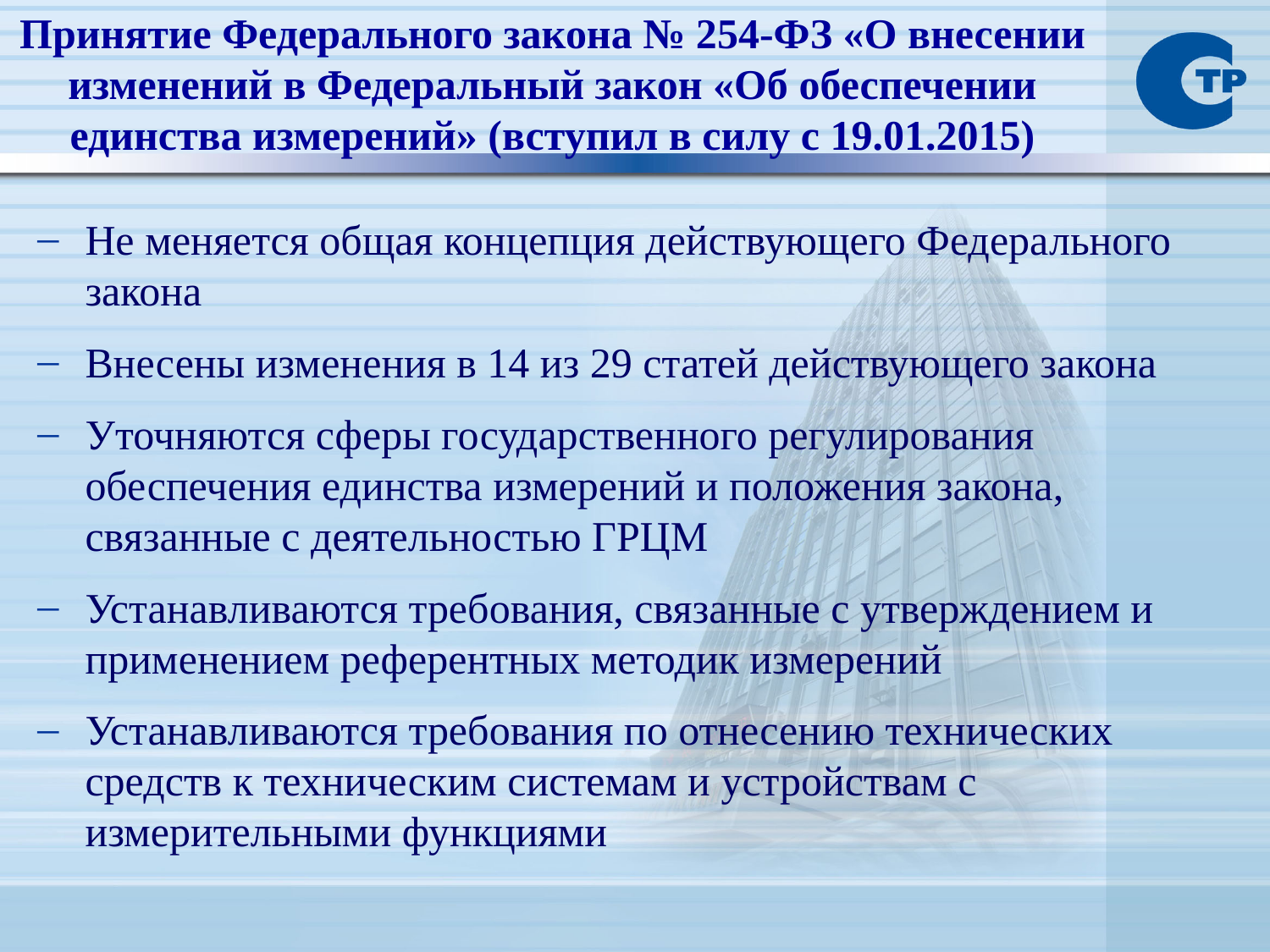

Принятие Федерального закона № 254-ФЗ «О внесении изменений в Федеральный закон «Об обеспечении единства измерений» (вступил в силу с 19.01.2015)
Не меняется общая концепция действующего Федерального закона
Внесены изменения в 14 из 29 статей действующего закона
Уточняются сферы государственного регулирования обеспечения единства измерений и положения закона, связанные с деятельностью ГРЦМ
Устанавливаются требования, связанные с утверждением и применением референтных методик измерений
Устанавливаются требования по отнесению технических средств к техническим системам и устройствам с измерительными функциями